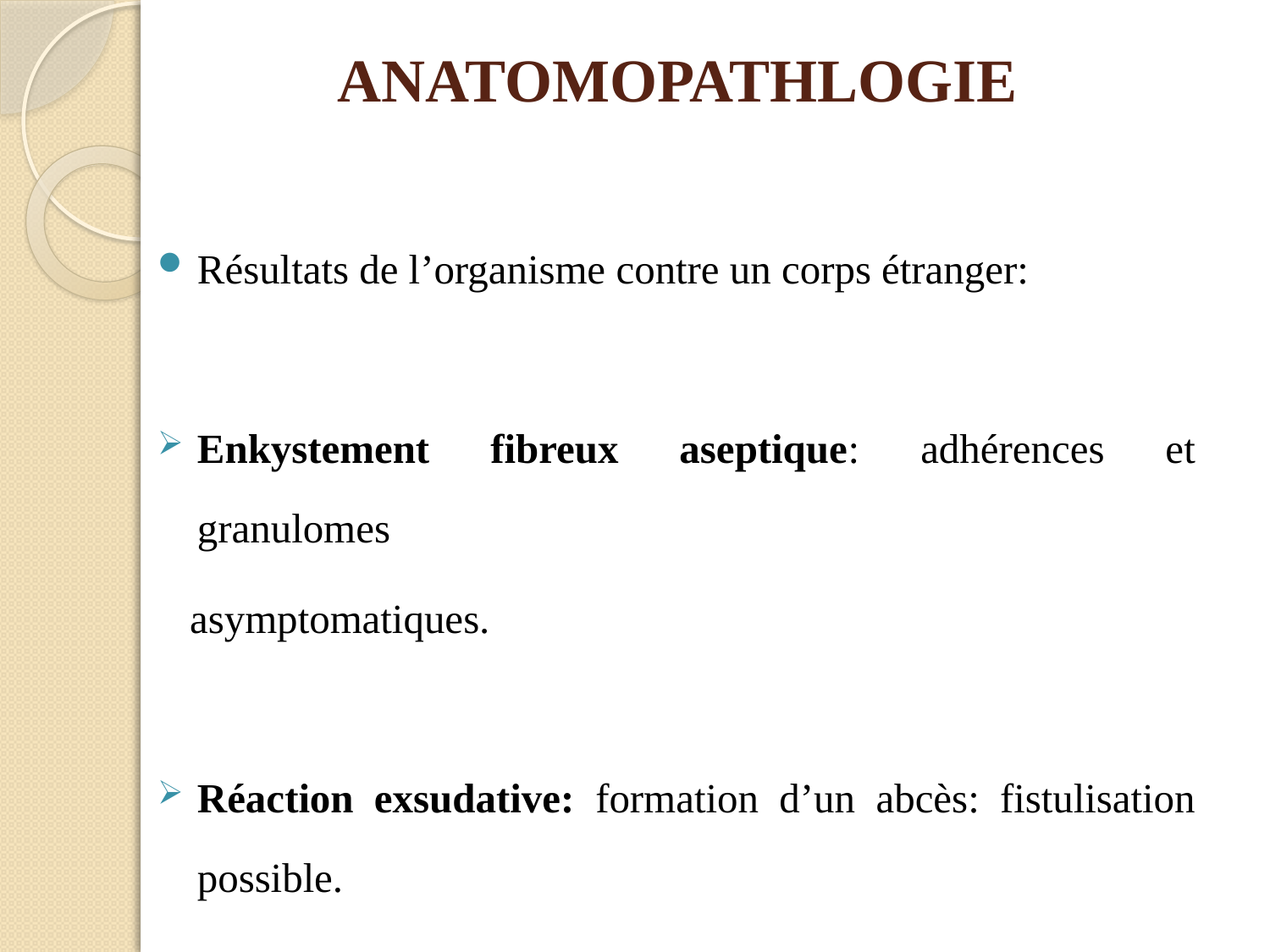

# ANATOMOPATHLOGIE
Résultats de l’organisme contre un corps étranger:

Enkystement fibreux aseptique: adhérences et granulomes
   asymptomatiques.

Réaction exsudative: formation d’un abcès: fistulisation possible.